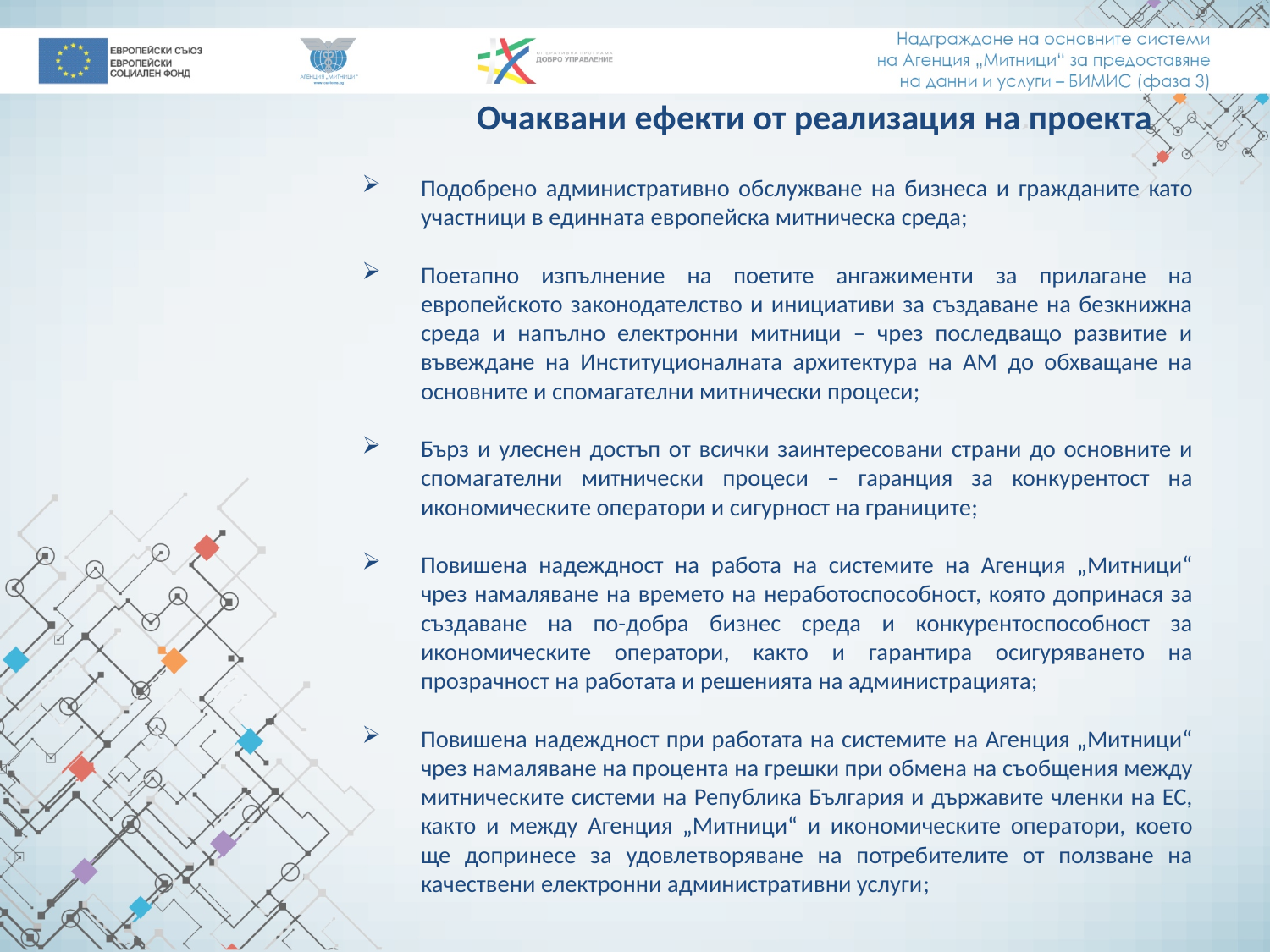

Очаквани ефекти от реализация на проекта
Подобрено административно обслужване на бизнеса и гражданите като участници в единната европейска митническа среда;

Поетапно изпълнение на поетите ангажименти за прилагане на европейското законодателство и инициативи за създаване на безкнижна среда и напълно електронни митници – чрез последващо развитие и въвеждане на Институционалната архитектура на АМ до обхващане на основните и спомагателни митнически процеси;

Бърз и улеснен достъп от всички заинтересовани страни до основните и спомагателни митнически процеси – гаранция за конкурентост на икономическите оператори и сигурност на границите;

Повишена надеждност на работа на системите на Агенция „Митници“ чрез намаляване на времето на неработоспособност, която допринася за създаване на по-добра бизнес среда и конкурентоспособност за икономическите оператори, както и гарантира осигуряването на прозрачност на работата и решенията на администрацията;

Повишена надеждност при работата на системите на Агенция „Митници“ чрез намаляване на процента на грешки при обмена на съобщения между митническите системи на Република България и държавите членки на ЕС, както и между Агенция „Митници“ и икономическите оператори, което ще допринесе за удовлетворяване на потребителите от ползване на качествени електронни административни услуги;